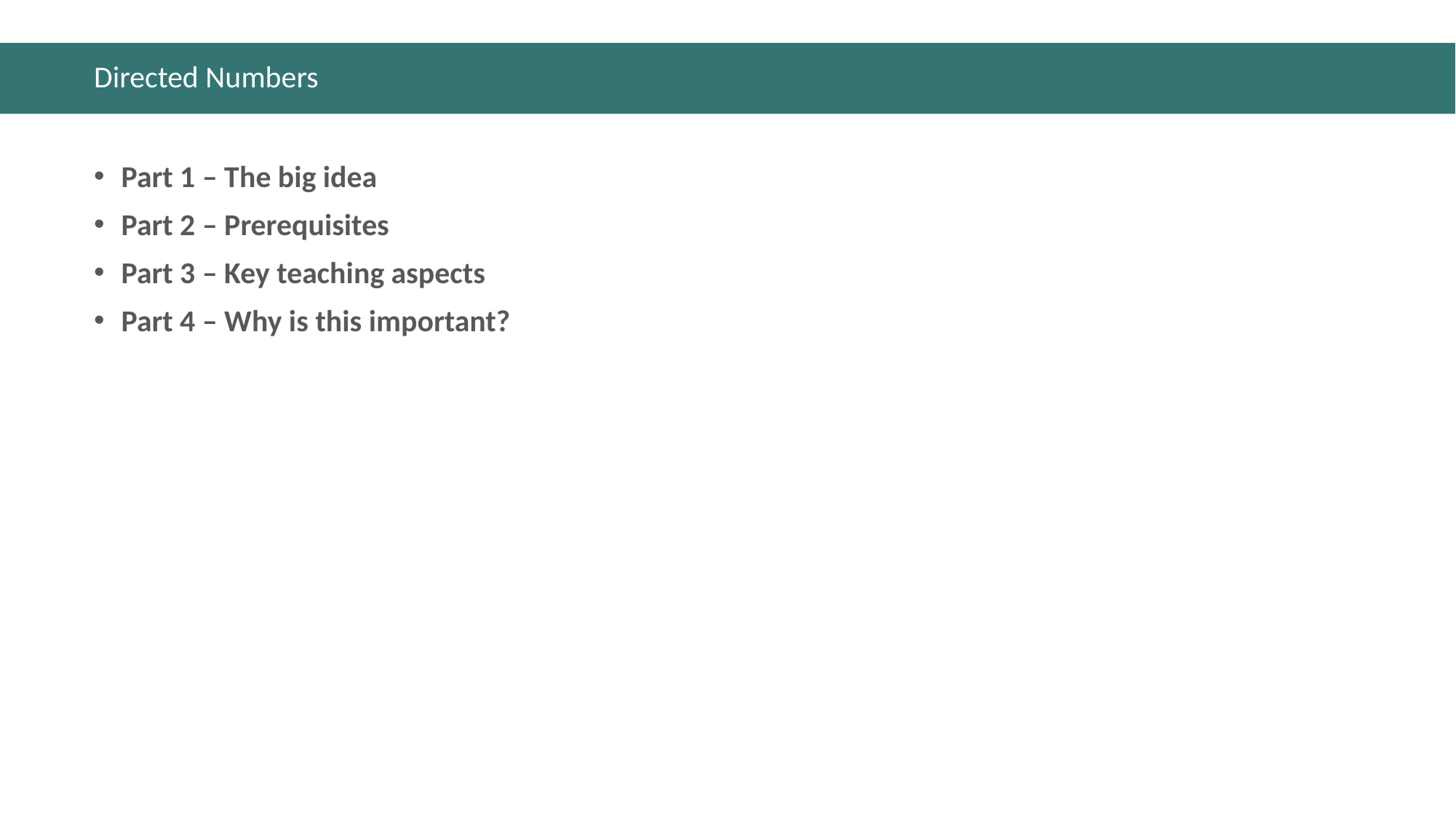

# Directed Numbers
Part 1 – The big idea
Part 2 – Prerequisites
Part 3 – Key teaching aspects
Part 4 – Why is this important?